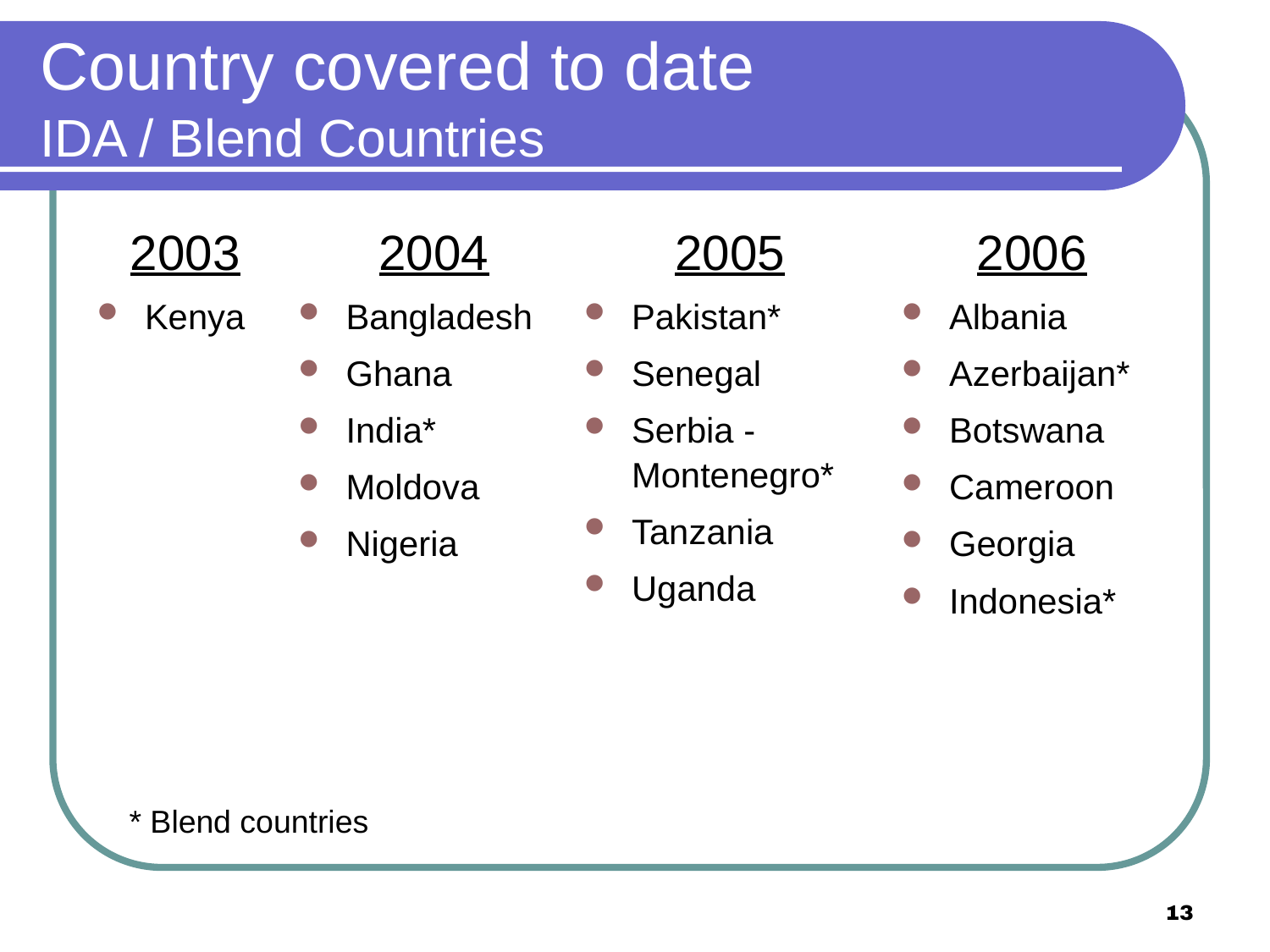

# Country covered to date IDA / Blend Countries
2003
Kenya
2004
Bangladesh
Ghana
India*
Moldova
Nigeria
2005
Pakistan*
Senegal
Serbia -Montenegro*
Tanzania
Uganda
2006
Albania
Azerbaijan*
Botswana
Cameroon
Georgia
Indonesia*
* Blend countries
13